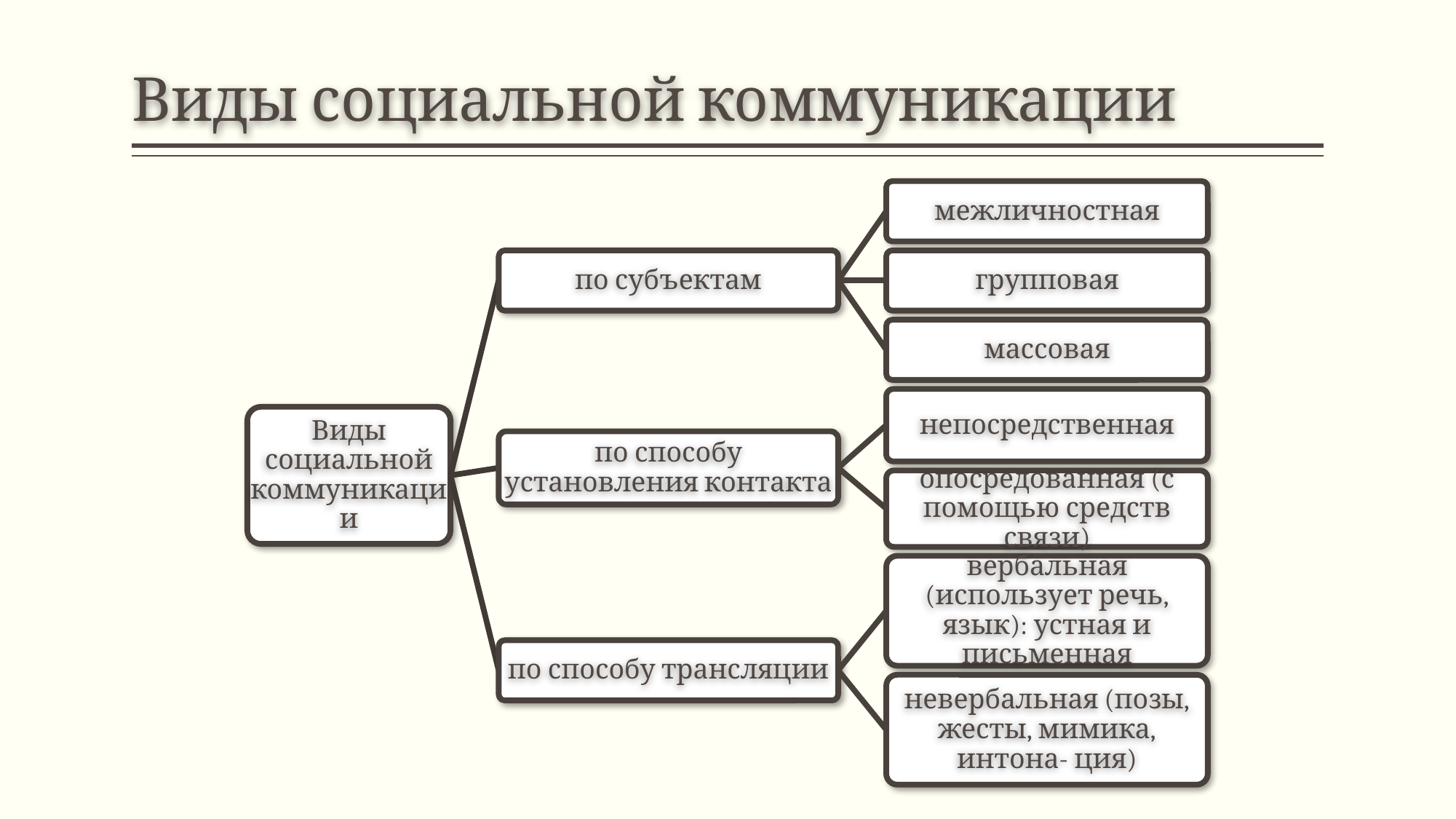

# Виды социальной коммуникации

межличностная

по субъектам

групповая

массовая

непосредственная

Виды социальной коммуникации

по способу установления контакта

опосредованная (с помощью средств связи)

вербальная (использует речь, язык): устная и письменная

по способу трансляции

невербальная (позы, жесты, мимика, интона- ция)